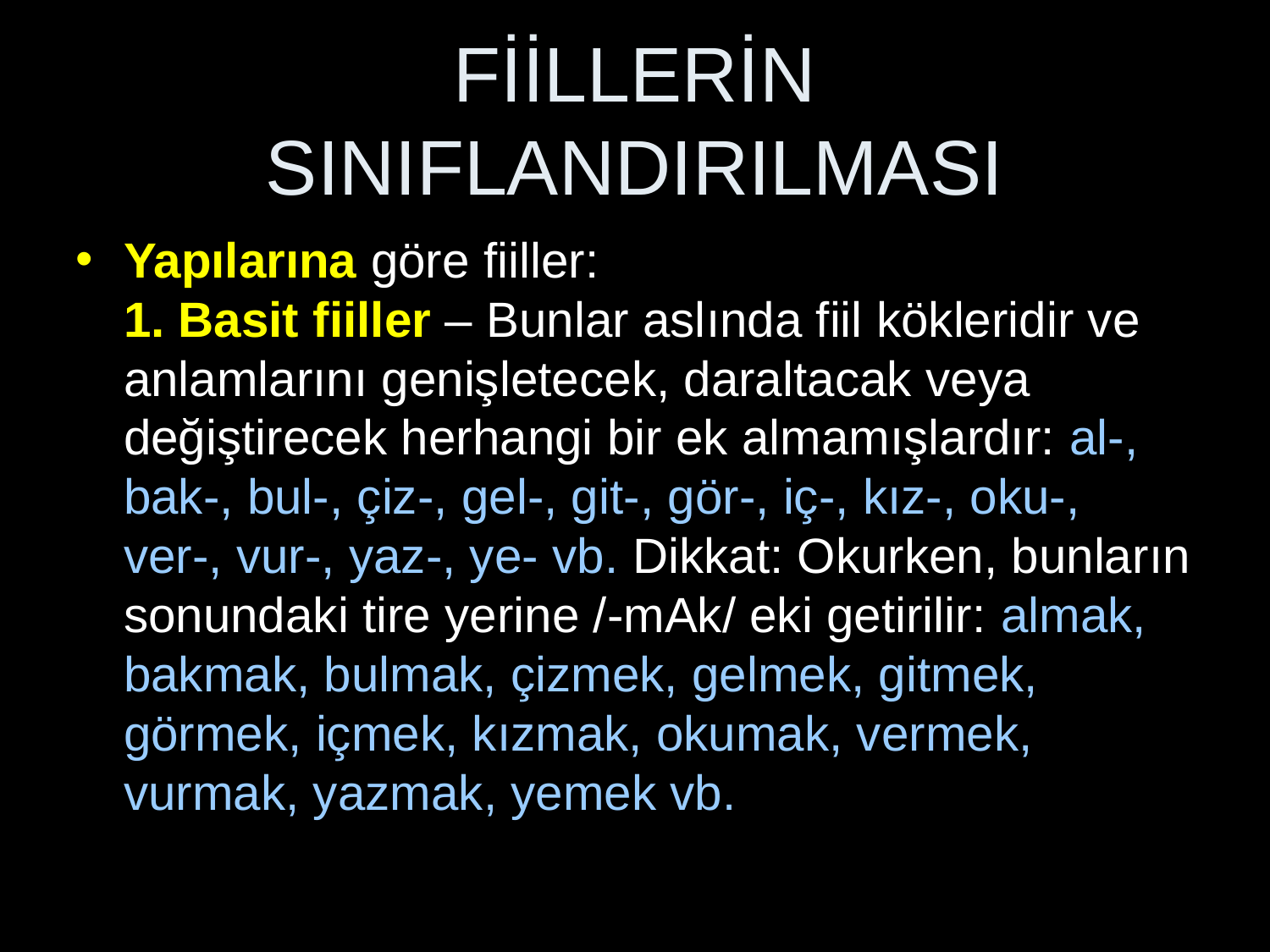

# FİİLLERİN SINIFLANDIRILMASI
Yapılarına göre fiiller:
1. Basit fiiller – Bunlar aslında fiil kökleridir ve anlamlarını genişletecek, daraltacak veya değiştirecek herhangi bir ek almamışlardır: al-, bak-, bul-, çiz-, gel-, git-, gör-, iç-, kız-, oku-, ver-, vur-, yaz-, ye- vb. Dikkat: Okurken, bunların sonundaki tire yerine /-mAk/ eki getirilir: almak, bakmak, bulmak, çizmek, gelmek, gitmek, görmek, içmek, kızmak, okumak, vermek, vurmak, yazmak, yemek vb.